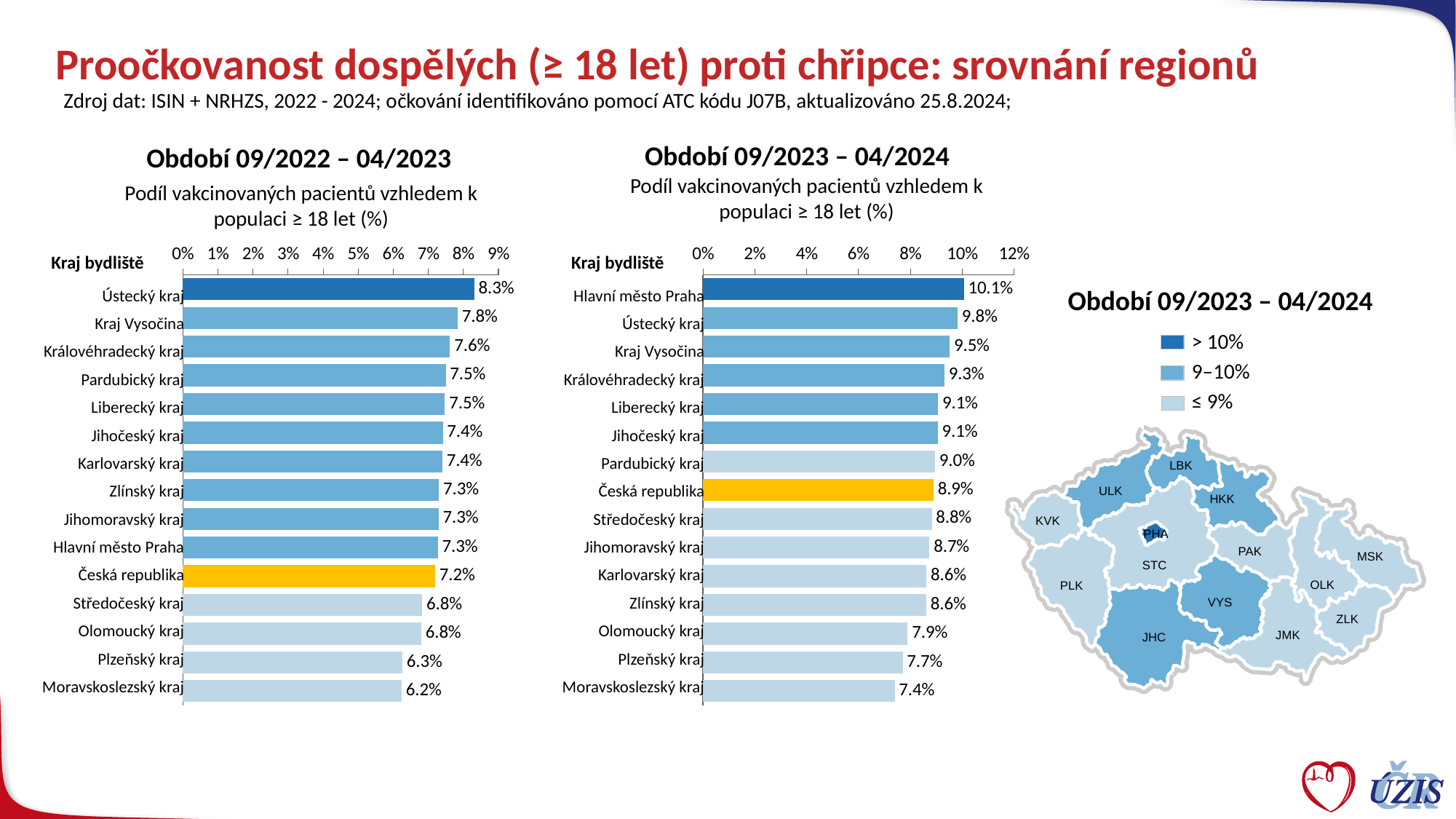

# Proočkovanost dospělých (≥ 18 let) proti chřipce: srovnání regionů
Zdroj dat: ISIN + NRHZS, 2022 - 2024; očkování identifikováno pomocí ATC kódu J07B, aktualizováno 25.8.2024;
Období 09/2023 – 04/2024
Období 09/2022 – 04/2023
Podíl vakcinovaných pacientů vzhledem k populaci ≥ 18 let (%)
Podíl vakcinovaných pacientů vzhledem k populaci ≥ 18 let (%)

### Chart

| Category | vyskyt |
|---|---|
| Ústecký kraj | 0.083120701935 |
| Kraj Vysočina | 0.078337805984 |
| Královéhradecký kraj | 0.076169621519 |
| Pardubický kraj | 0.074957474514 |
| Liberecký kraj | 0.074728181911 |
| Jihočeský kraj | 0.074119880949 |
| Karlovarský kraj | 0.073977782043 |
| Zlínský kraj | 0.073021883743 |
| Jihomoravský kraj | 0.072903609095 |
| Hlavní město Praha | 0.07275251535 |
| Česká republika | 0.071899006417 |
| Středočeský kraj | 0.068295719403 |
| Olomoucký kraj | 0.067992375416 |
| Plzeňský kraj | 0.062626110433 |
| Moravskoslezský kraj | 0.062402583001 |

### Chart

| Category | vyskyt |
|---|---|
| Hlavní město Praha | 0.100700651686 |
| Ústecký kraj | 0.098228607029 |
| Kraj Vysočina | 0.095180232017 |
| Královéhradecký kraj | 0.0931352586 |
| Liberecký kraj | 0.090682942668 |
| Jihočeský kraj | 0.090584100595 |
| Pardubický kraj | 0.08950323752 |
| Česká republika | 0.088924312307 |
| Středočeský kraj | 0.08829495724 |
| Jihomoravský kraj | 0.087410540111 |
| Karlovarský kraj | 0.08626510416 |
| Zlínský kraj | 0.08615390457 |
| Olomoucký kraj | 0.078980678379 |
| Plzeňský kraj | 0.077042890476 |
| Moravskoslezský kraj | 0.073960608183 |
Kraj bydliště
Kraj bydliště
| Ústecký kraj |
| --- |
| Kraj Vysočina |
| Královéhradecký kraj |
| Pardubický kraj |
| Liberecký kraj |
| Jihočeský kraj |
| Karlovarský kraj |
| Zlínský kraj |
| Jihomoravský kraj |
| Hlavní město Praha |
| Česká republika |
| Středočeský kraj |
| Olomoucký kraj |
| Plzeňský kraj |
| Moravskoslezský kraj |
| Hlavní město Praha |
| --- |
| Ústecký kraj |
| Kraj Vysočina |
| Královéhradecký kraj |
| Liberecký kraj |
| Jihočeský kraj |
| Pardubický kraj |
| Česká republika |
| Středočeský kraj |
| Jihomoravský kraj |
| Karlovarský kraj |
| Zlínský kraj |
| Olomoucký kraj |
| Plzeňský kraj |
| Moravskoslezský kraj |
Období 09/2023 – 04/2024
> 10%
9–10%
≤ 9%

LBK

ULK

HKK

KVK

PHA

PAK
MSK

STC

OLK
PLK

VYS
ZLK
JMK
JHC